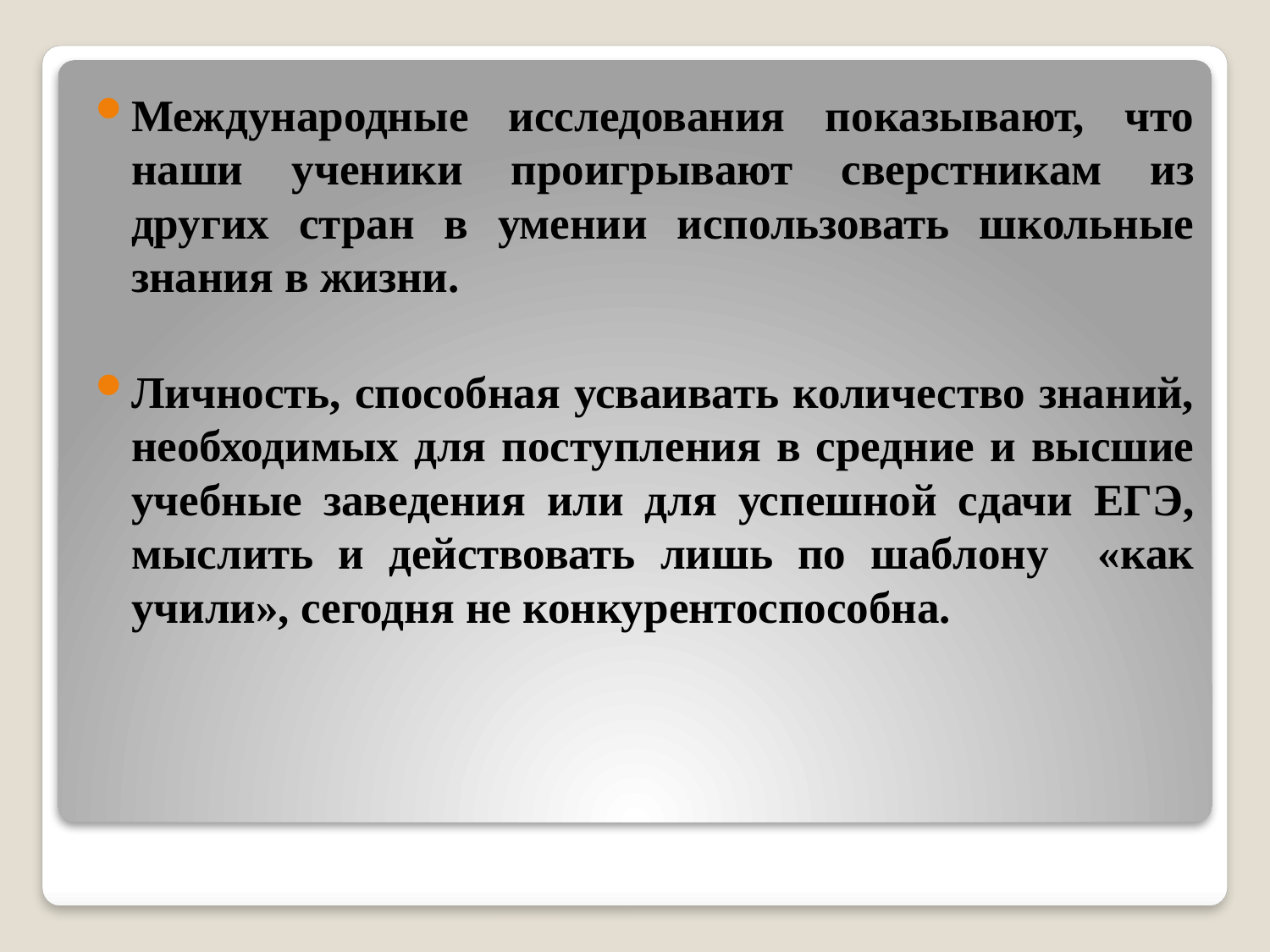

Международные исследования показывают, что наши ученики проигрывают сверстникам из других стран в умении использовать школьные знания в жизни.

Личность, способная усваивать количество знаний, необходимых для поступления в средние и высшие учебные заведения или для успешной сдачи ЕГЭ, мыслить и действовать лишь по шаблону  «как учили», сегодня не конкурентоспособна.
#